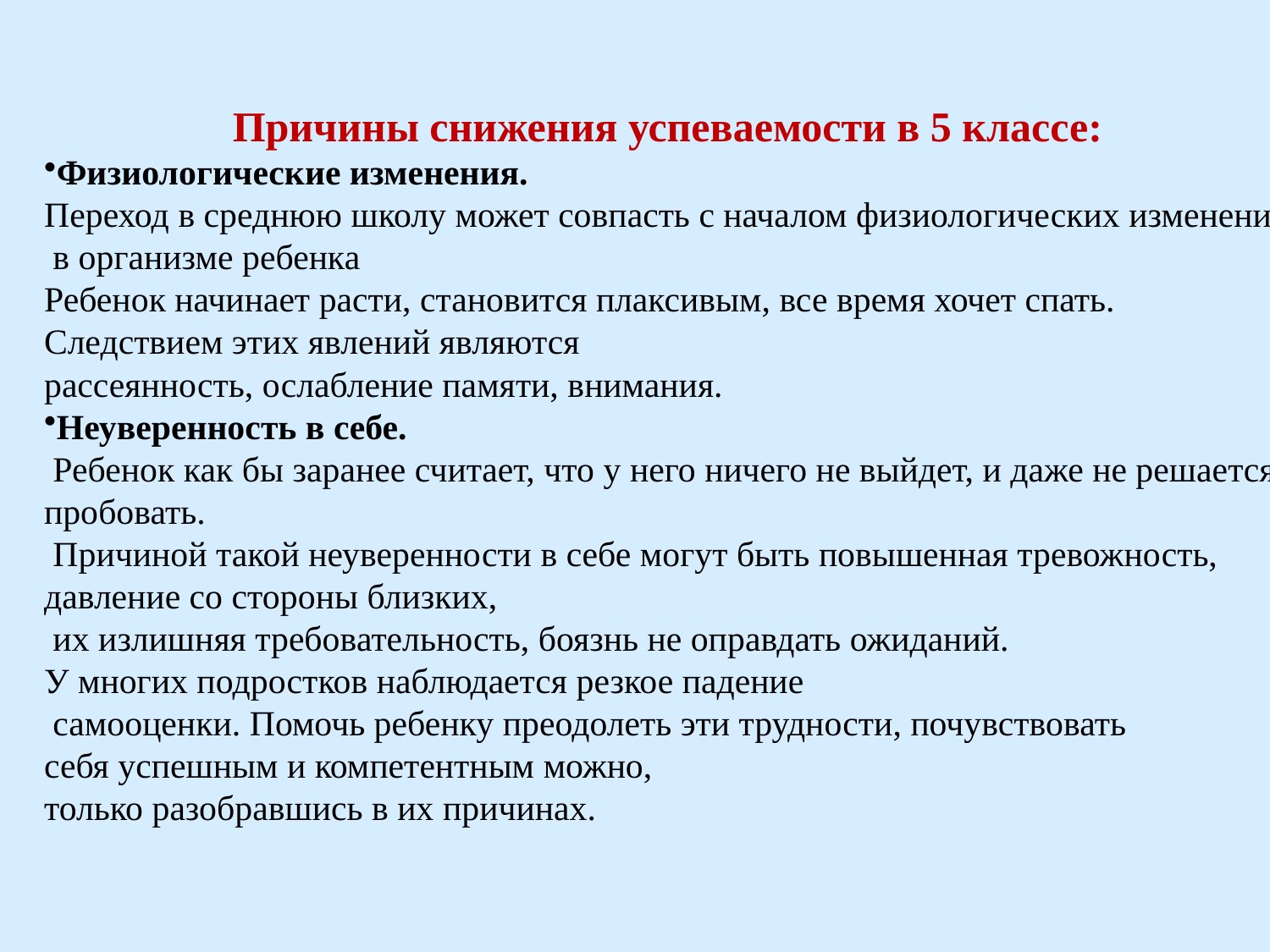

Причины снижения успеваемости в 5 классе:
Физиологические изменения.
Переход в среднюю школу может совпасть с началом физиологических изменений
 в организме ребенка
Ребенок начинает расти, становится плаксивым, все время хочет спать.
Следствием этих явлений являются
рассеянность, ослабление памяти, внимания.
Неуверенность в себе.
 Ребенок как бы заранее считает, что у него ничего не выйдет, и даже не решается
пробовать.
 Причиной такой неуверенности в себе могут быть повышенная тревожность,
давление со стороны близких,
 их излишняя требовательность, боязнь не оправдать ожиданий.
У многих подростков наблюдается резкое падение
 самооценки. Помочь ребенку преодолеть эти трудности, почувствовать
себя успешным и компетентным можно,
только разобравшись в их причинах.